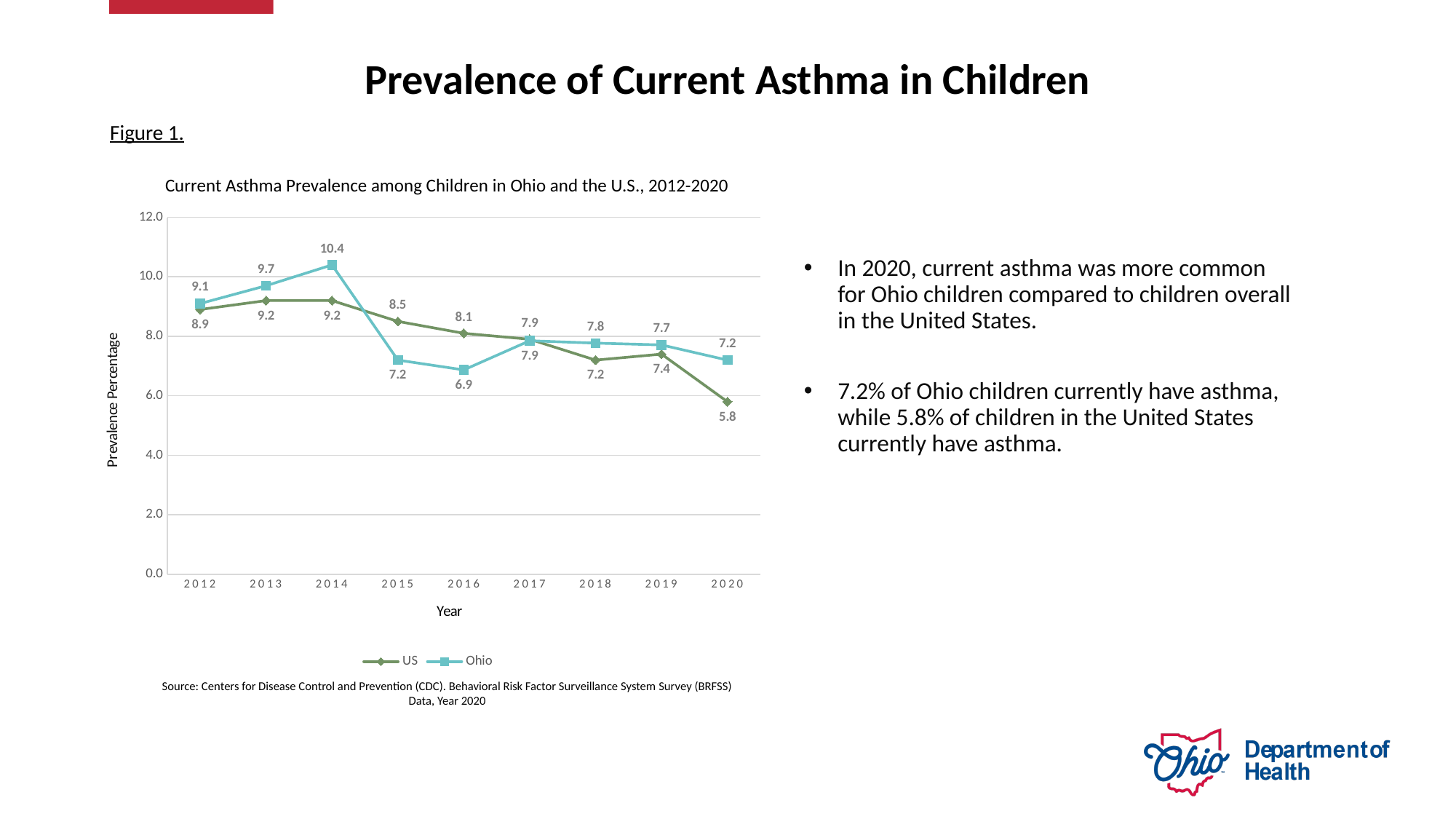

# Prevalence of Current Asthma in Children
Figure 1.
Current Asthma Prevalence among Children in Ohio and the U.S., 2012-2020

### Chart

| Category | US | Ohio |
|---|---|---|
| 2012 | 8.9 | 9.1 |
| 2013 | 9.2 | 9.7 |
| 2014 | 9.2 | 10.4 |
| 2015 | 8.5 | 7.2 |
| 2016 | 8.1 | 6.87 |
| 2017 | 7.9 | 7.85 |
| 2018 | 7.2 | 7.77 |
| 2019 | 7.4 | 7.71 |
| 2020 | 5.8 | 7.2 |
In 2020, current asthma was more common for Ohio children compared to children overall in the United States.

7.2% of Ohio children currently have asthma, while 5.8% of children in the United States currently have asthma.

Source: Centers for Disease Control and Prevention (CDC). Behavioral Risk Factor Surveillance System Survey (BRFSS) Data, Year 2020